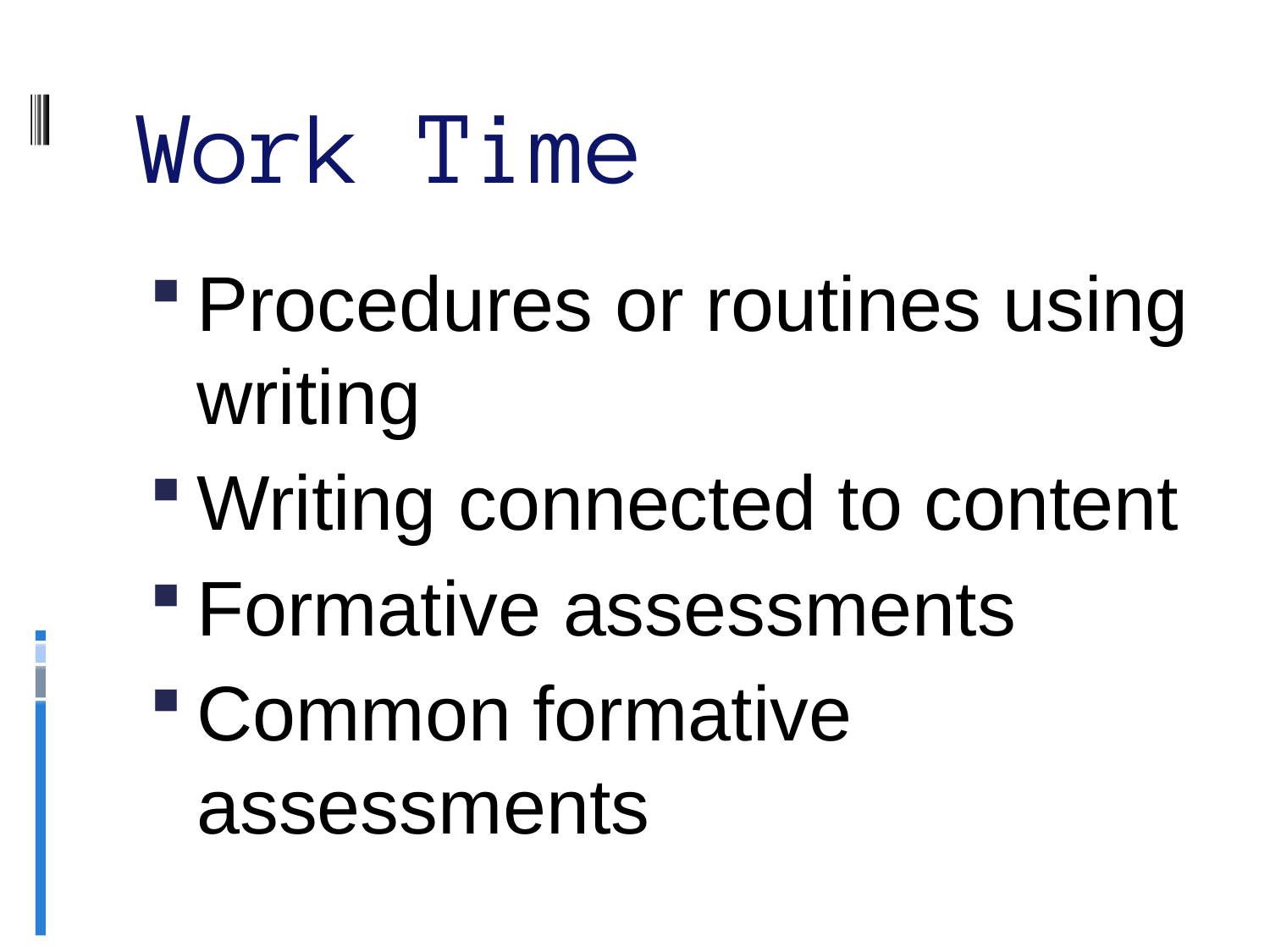

# Work Time
Procedures or routines using writing
Writing connected to content
Formative assessments
Common formative assessments